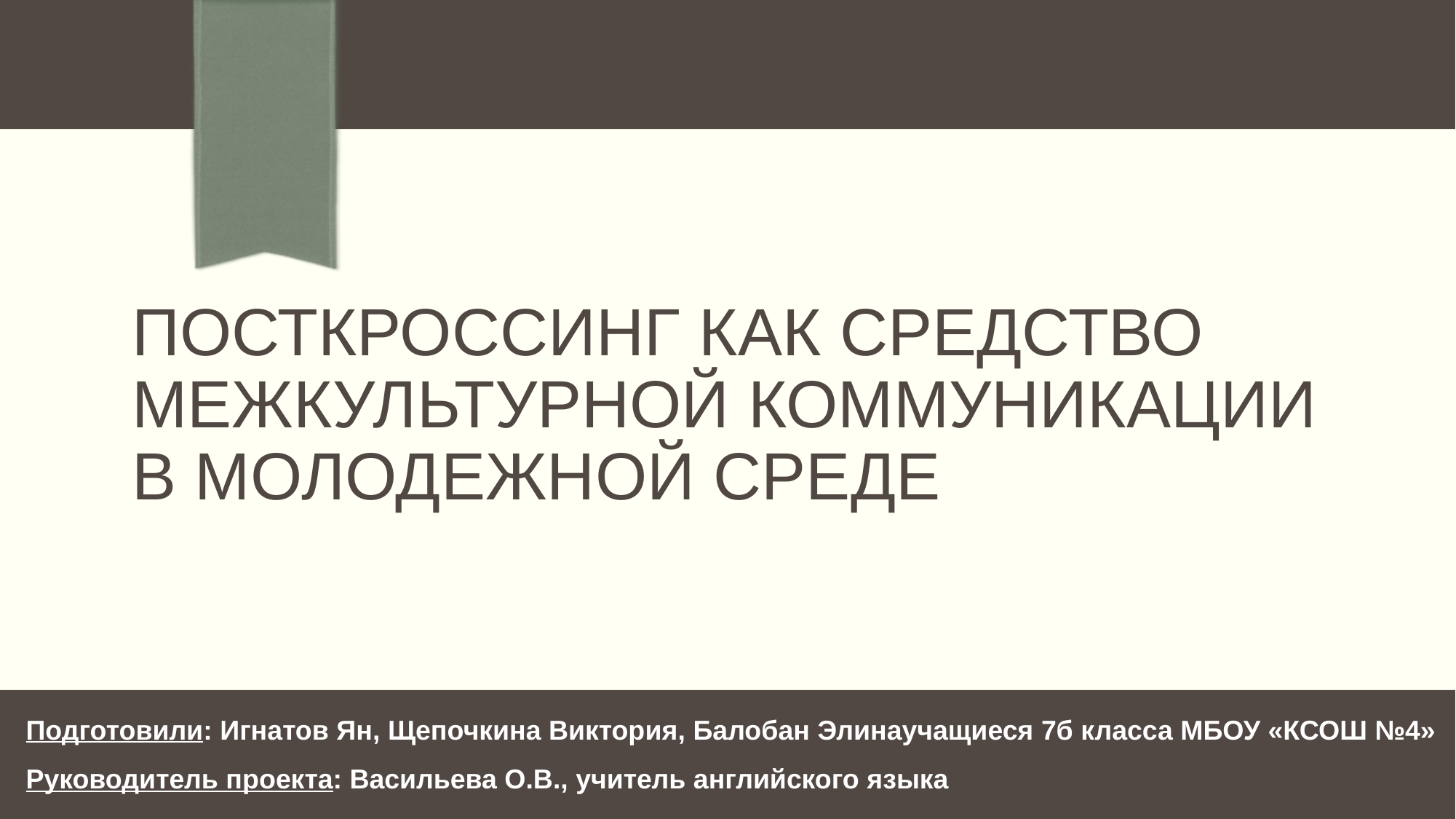

# Посткроссинг как средство межкультурной коммуникации в молодежной среде
Подготовили: Игнатов Ян, Щепочкина Виктория, Балобан Элинаучащиеся 7б класса МБОУ «КСОШ №4»
Руководитель проекта: Васильева О.В., учитель английского языка